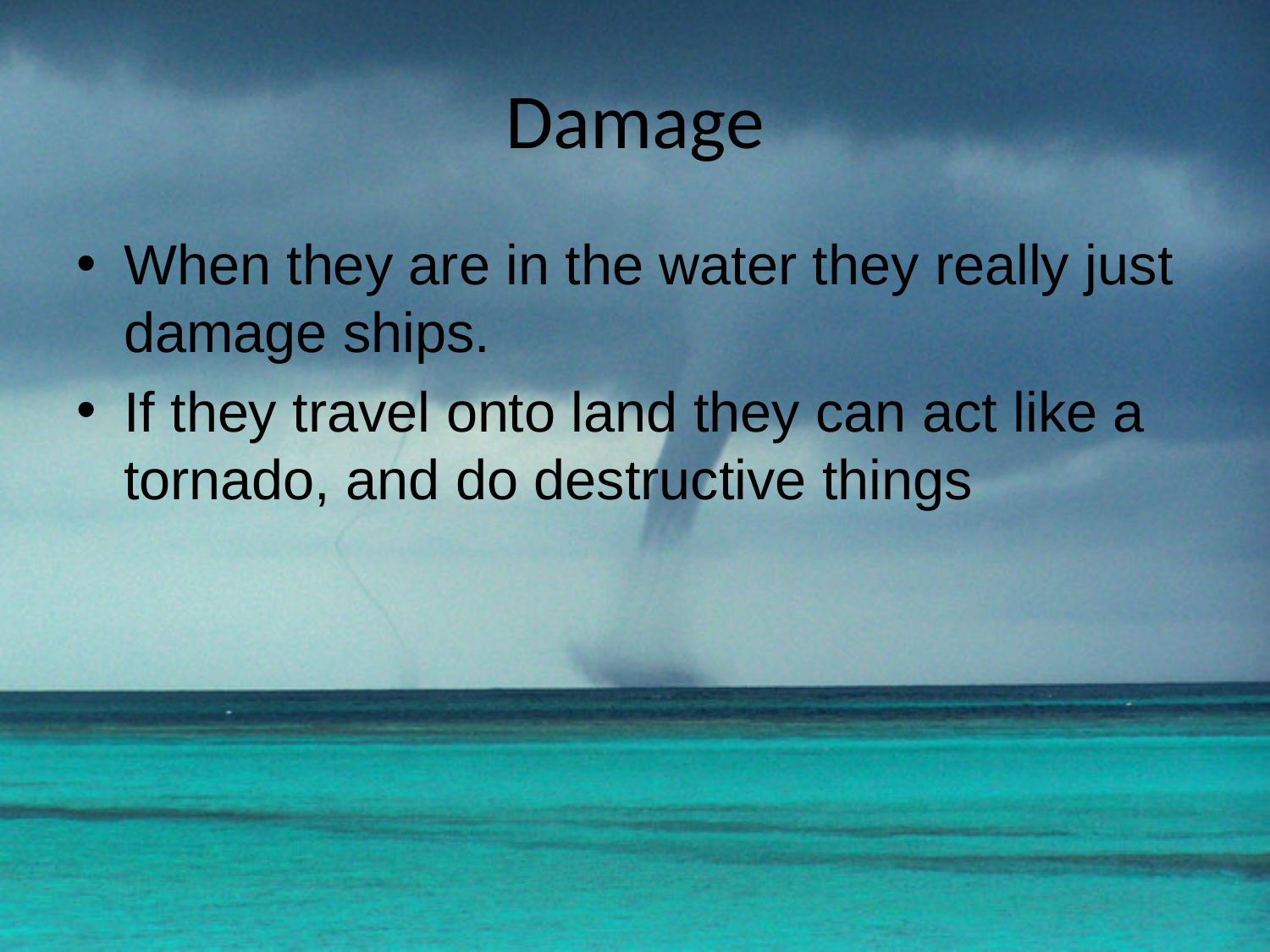

# Damage
When they are in the water they really just damage ships.
If they travel onto land they can act like a tornado, and do destructive things